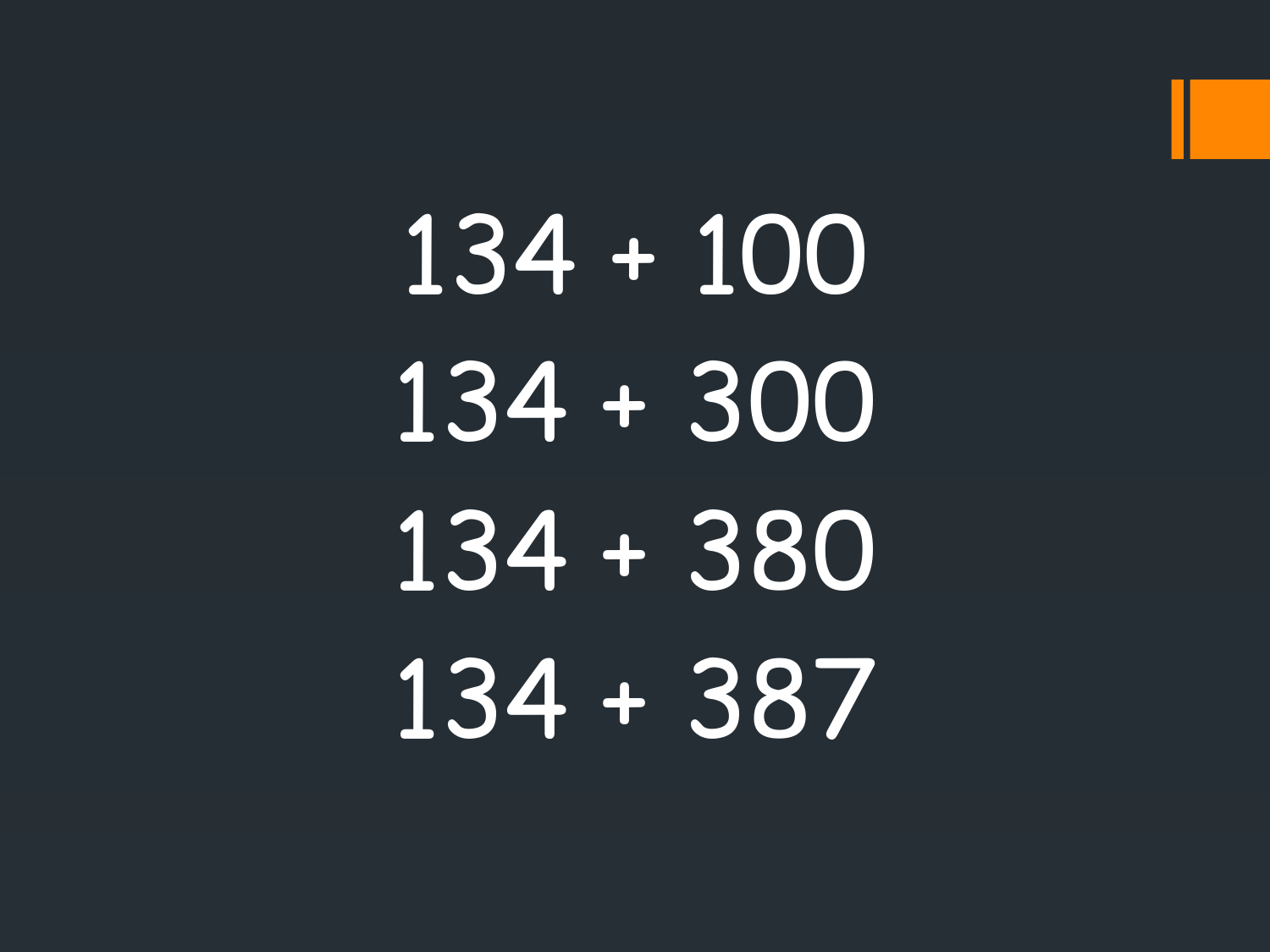

134 + 100
134 + 300
134 + 380
134 + 387